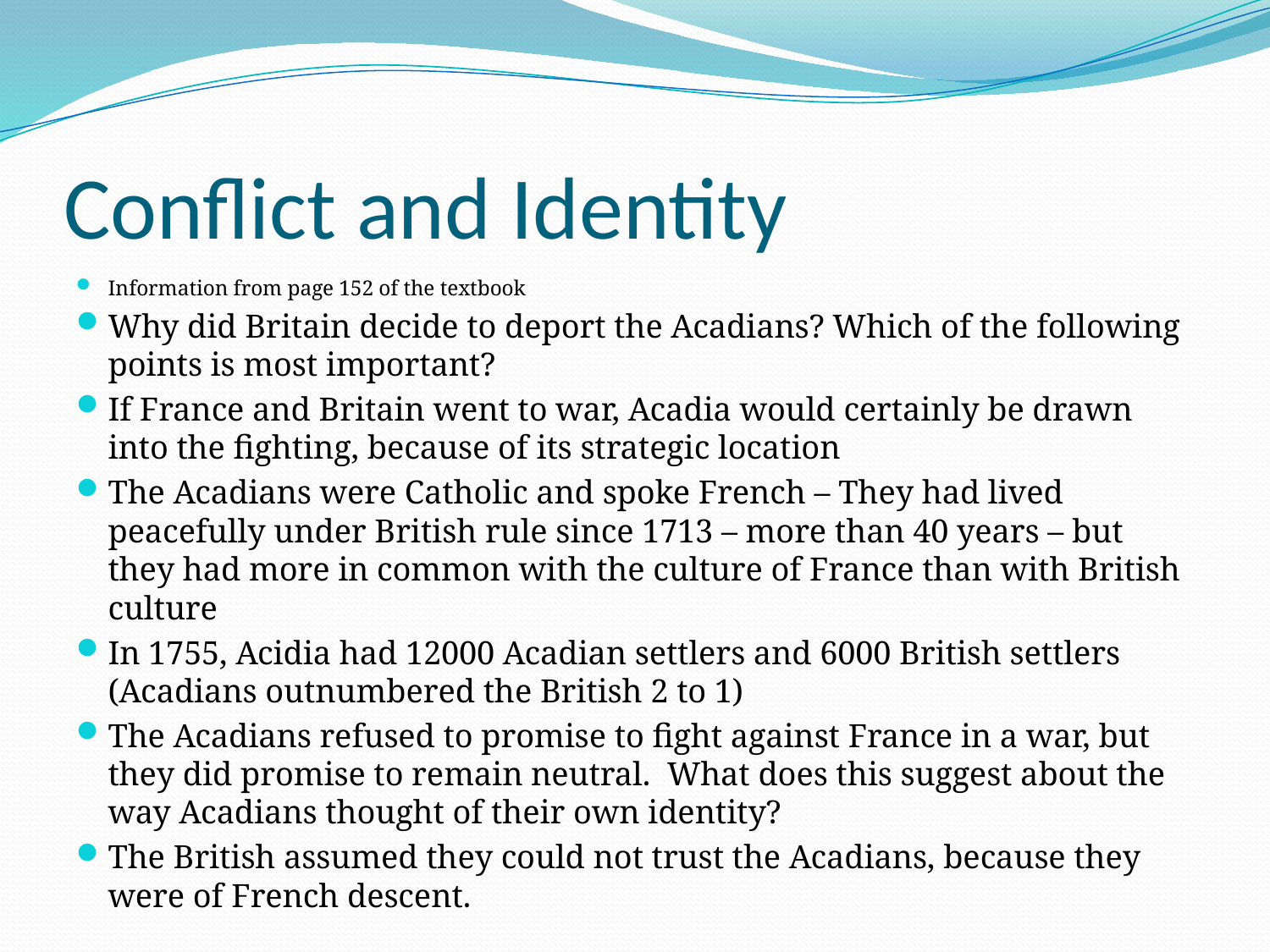

# Conflict and Identity
Information from page 152 of the textbook
Why did Britain decide to deport the Acadians? Which of the following points is most important?
If France and Britain went to war, Acadia would certainly be drawn into the fighting, because of its strategic location
The Acadians were Catholic and spoke French – They had lived peacefully under British rule since 1713 – more than 40 years – but they had more in common with the culture of France than with British culture
In 1755, Acidia had 12000 Acadian settlers and 6000 British settlers (Acadians outnumbered the British 2 to 1)
The Acadians refused to promise to fight against France in a war, but they did promise to remain neutral.  What does this suggest about the way Acadians thought of their own identity?
The British assumed they could not trust the Acadians, because they were of French descent.